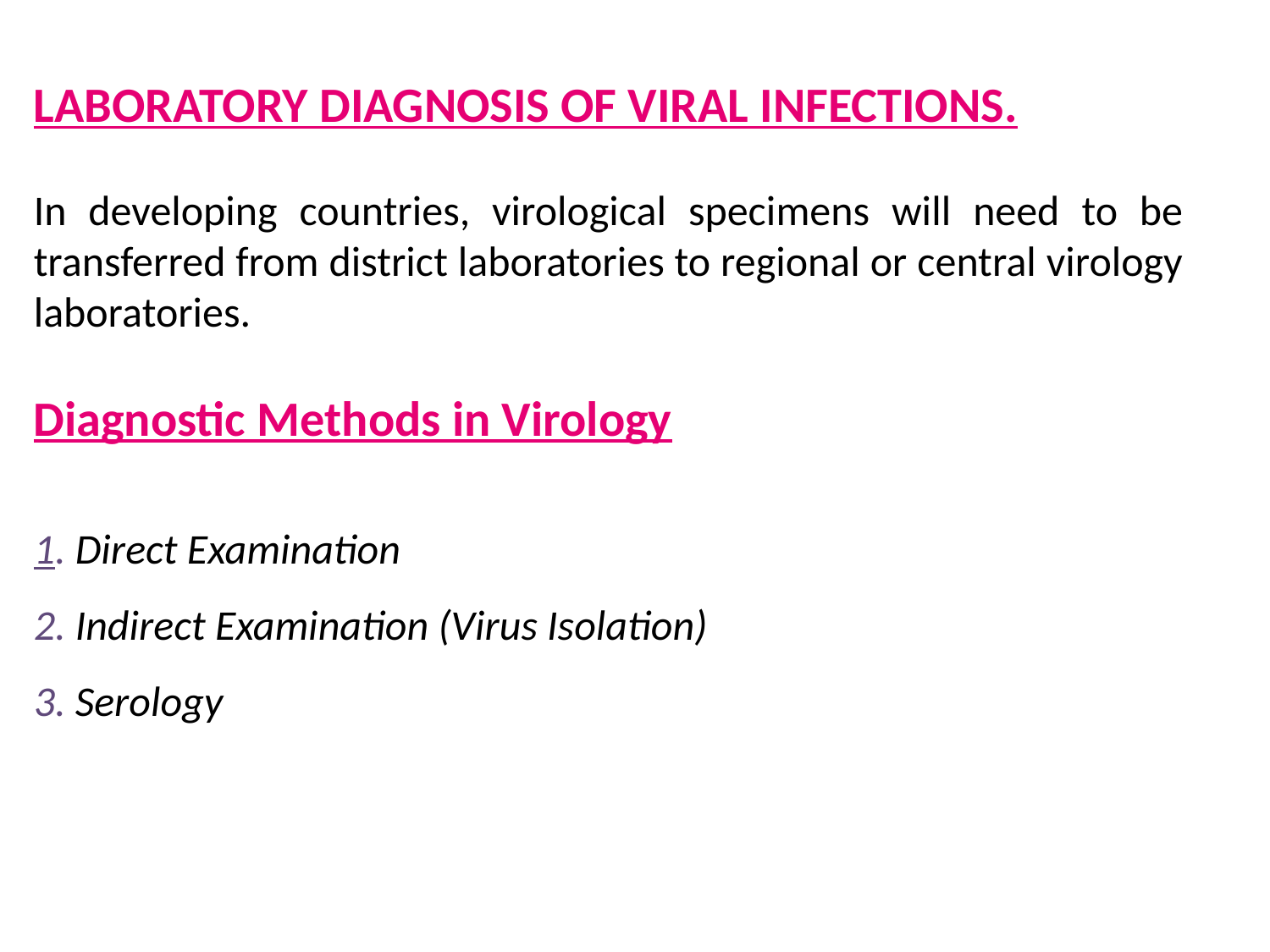

LABORATORY DIAGNOSIS OF VIRAL INFECTIONS.

In developing countries, virological specimens will need to be transferred from district laboratories to regional or central virology laboratories.

Diagnostic Methods in Virology

1. Direct Examination
2. Indirect Examination (Virus Isolation)
3. Serology